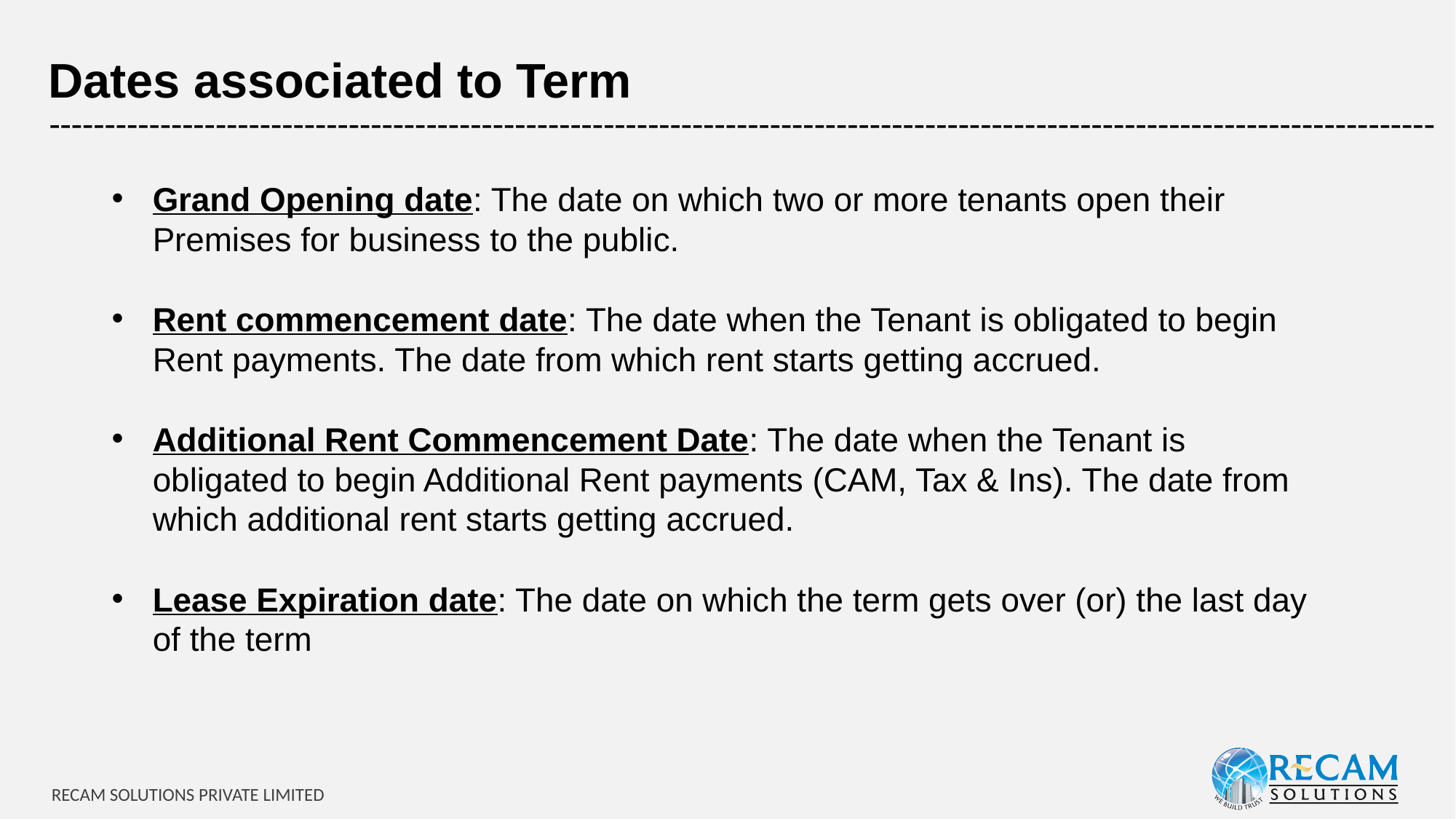

Dates associated to Term
-----------------------------------------------------------------------------------------------------------------------------

Grand Opening date: The date on which two or more tenants open their Premises for business to the public.

Rent commencement date: The date when the Tenant is obligated to begin Rent payments. The date from which rent starts getting accrued.

Additional Rent Commencement Date: The date when the Tenant is obligated to begin Additional Rent payments (CAM, Tax & Ins). The date from which additional rent starts getting accrued.

Lease Expiration date: The date on which the term gets over (or) the last day of the term
RECAM SOLUTIONS PRIVATE LIMITED